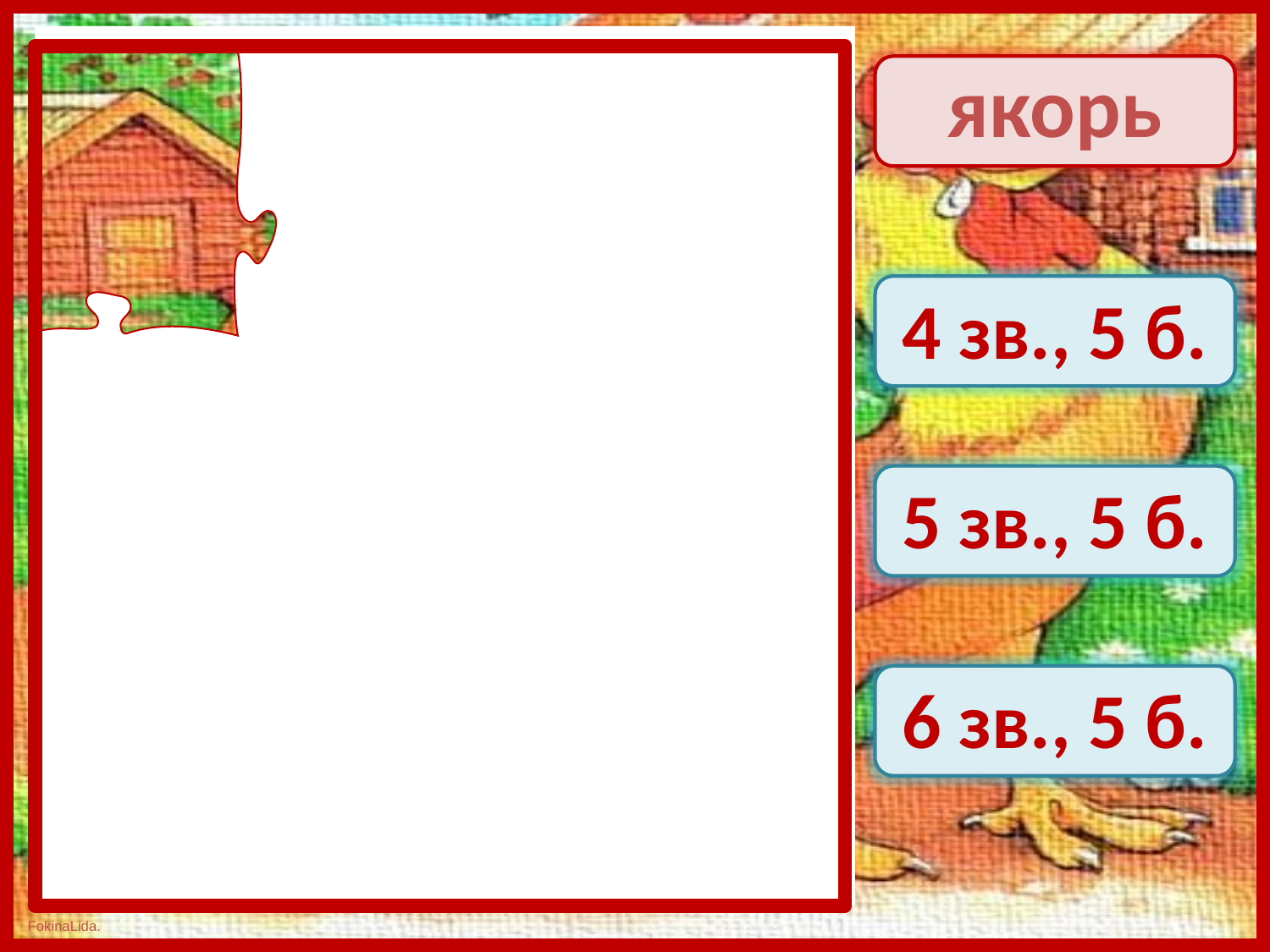

якорь
4 зв., 5 б.
5 зв., 5 б.
6 зв., 5 б.